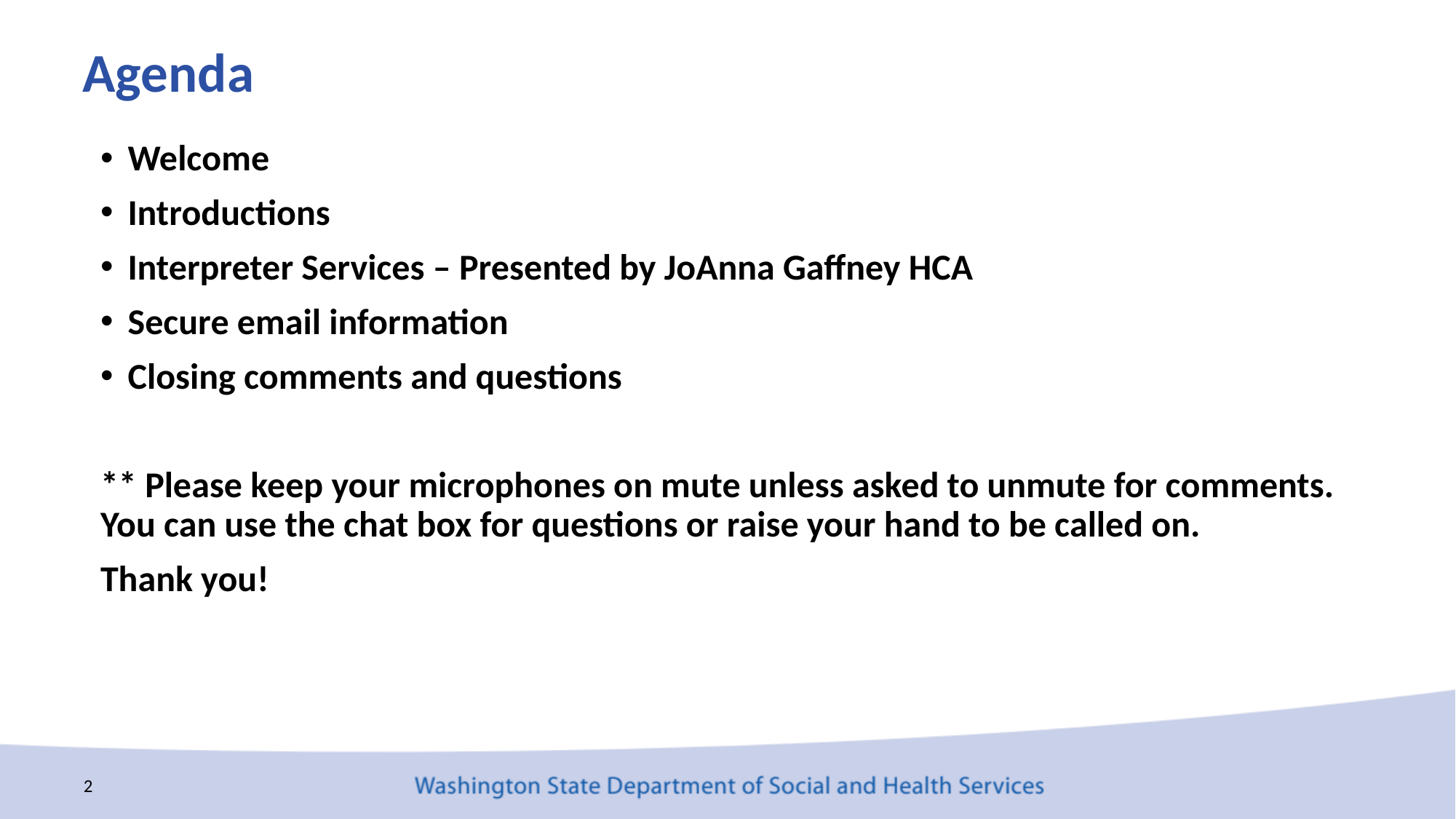

# Agenda
Welcome
Introductions
Interpreter Services – Presented by JoAnna Gaffney HCA
Secure email information
Closing comments and questions

** Please keep your microphones on mute unless asked to unmute for comments. You can use the chat box for questions or raise your hand to be called on.
Thank you!
2